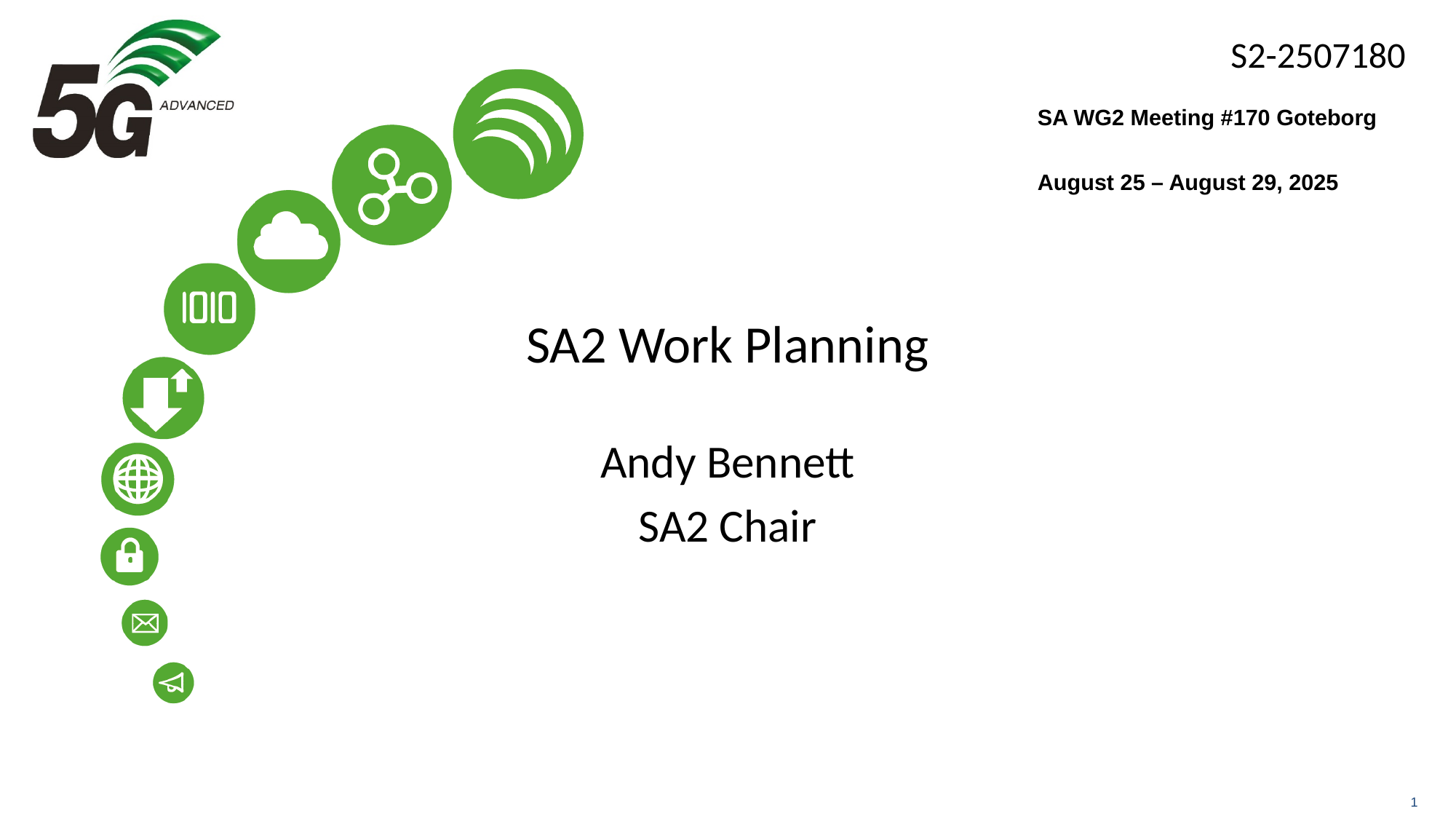

SA WG2 Meeting #170 Goteborg
August 25 – August 29, 2025
# SA2 Work Planning
Andy Bennett
SA2 Chair